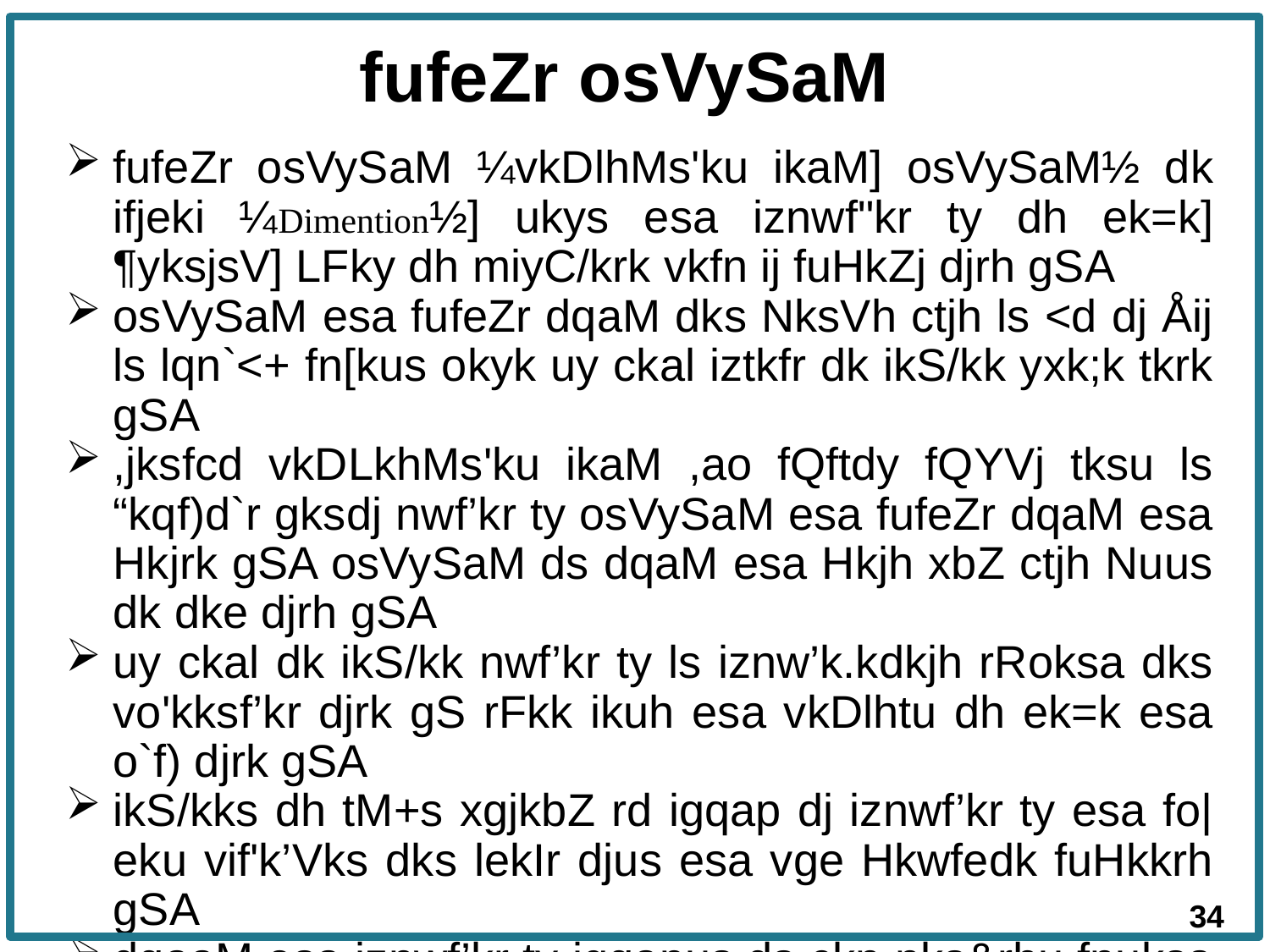

# fufeZr osVySaM
fufeZr osVySaM ¼vkDlhMs'ku ikaM] osVySaM½ dk ifjeki ¼Dimention½] ukys esa iznwf"kr ty dh ek=k] ¶yksjsV] LFky dh miyC/krk vkfn ij fuHkZj djrh gSA
osVySaM esa fufeZr dqaM dks NksVh ctjh ls <d dj Åij ls lqn`<+ fn[kus okyk uy ckal iztkfr dk ikS/kk yxk;k tkrk gSA
,jksfcd vkDLkhMs'ku ikaM ,ao fQftdy fQYVj tksu ls “kqf)d`r gksdj nwf’kr ty osVySaM esa fufeZr dqaM esa Hkjrk gSA osVySaM ds dqaM esa Hkjh xbZ ctjh Nuus dk dke djrh gSA
uy ckal dk ikS/kk nwf’kr ty ls iznw’k.kdkjh rRoksa dks vo'kksf’kr djrk gS rFkk ikuh esa vkDlhtu dh ek=k esa o`f) djrk gSA
ikS/kks dh tM+s xgjkbZ rd igqap dj iznwf’kr ty esa fo|eku vif'k’Vks dks lekIr djus esa vge Hkwfedk fuHkkrh gSA
dqaaM esa iznwf’kr ty igqapus ds ckn nks&rhu fnuksa esa LoPN gksdj lrg ij vk tkrk gSA mipkfjr ty <ky ds lkFk iRFkjksaa ctjh vkfn ls fufeZr >jukuqek vkmVysV ds }kjk fuLRkkfjr fd;k tkrk gSA
34